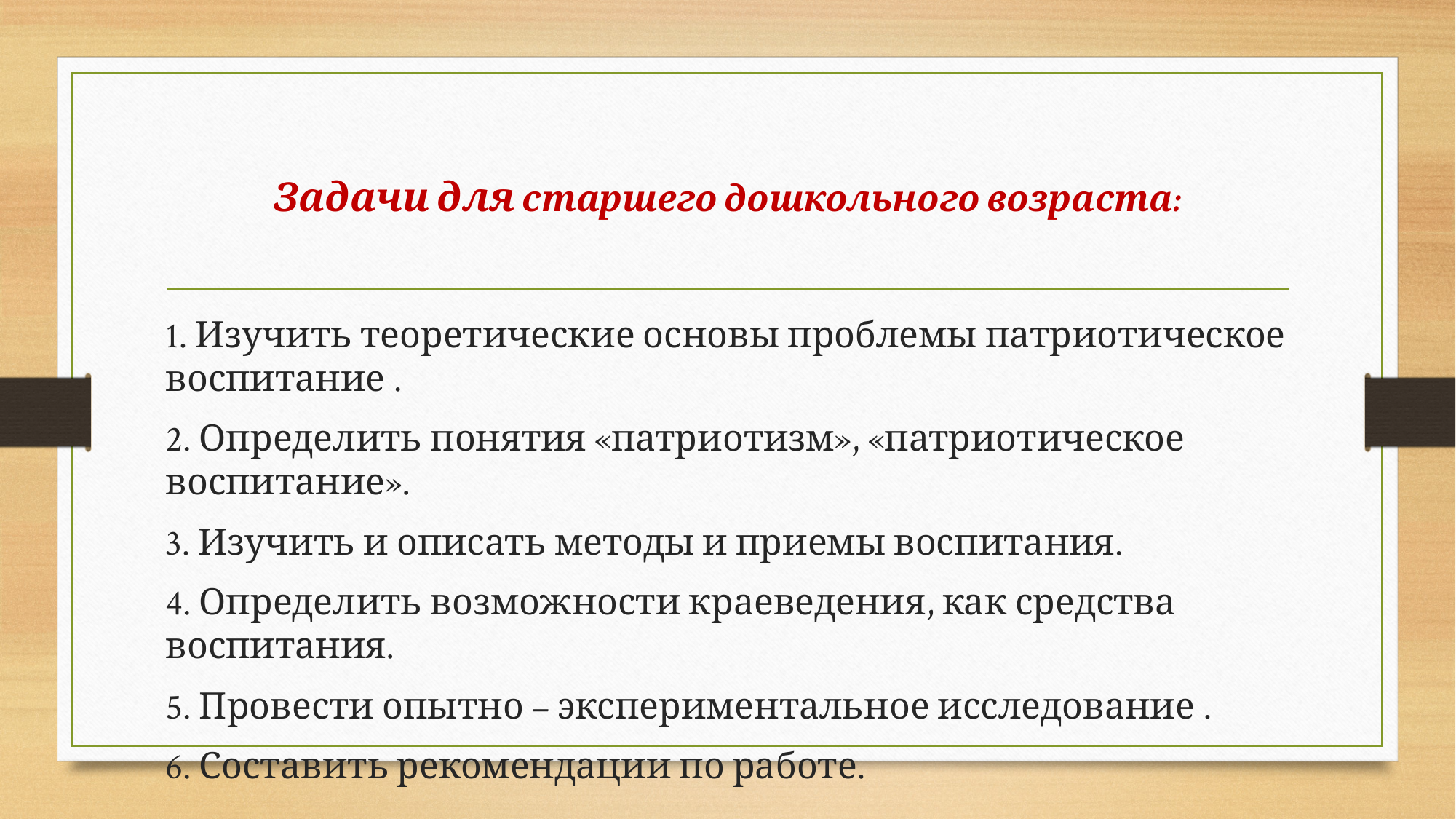

# Задачи для старшего дошкольного возраста:
1. Изучить теоретические основы проблемы патриотическое воспитание .
2. Определить понятия «патриотизм», «патриотическое воспитание».
3. Изучить и описать методы и приемы воспитания.
4. Определить возможности краеведения, как средства воспитания.
5. Провести опытно – экспериментальное исследование .
6. Составить рекомендации по работе.